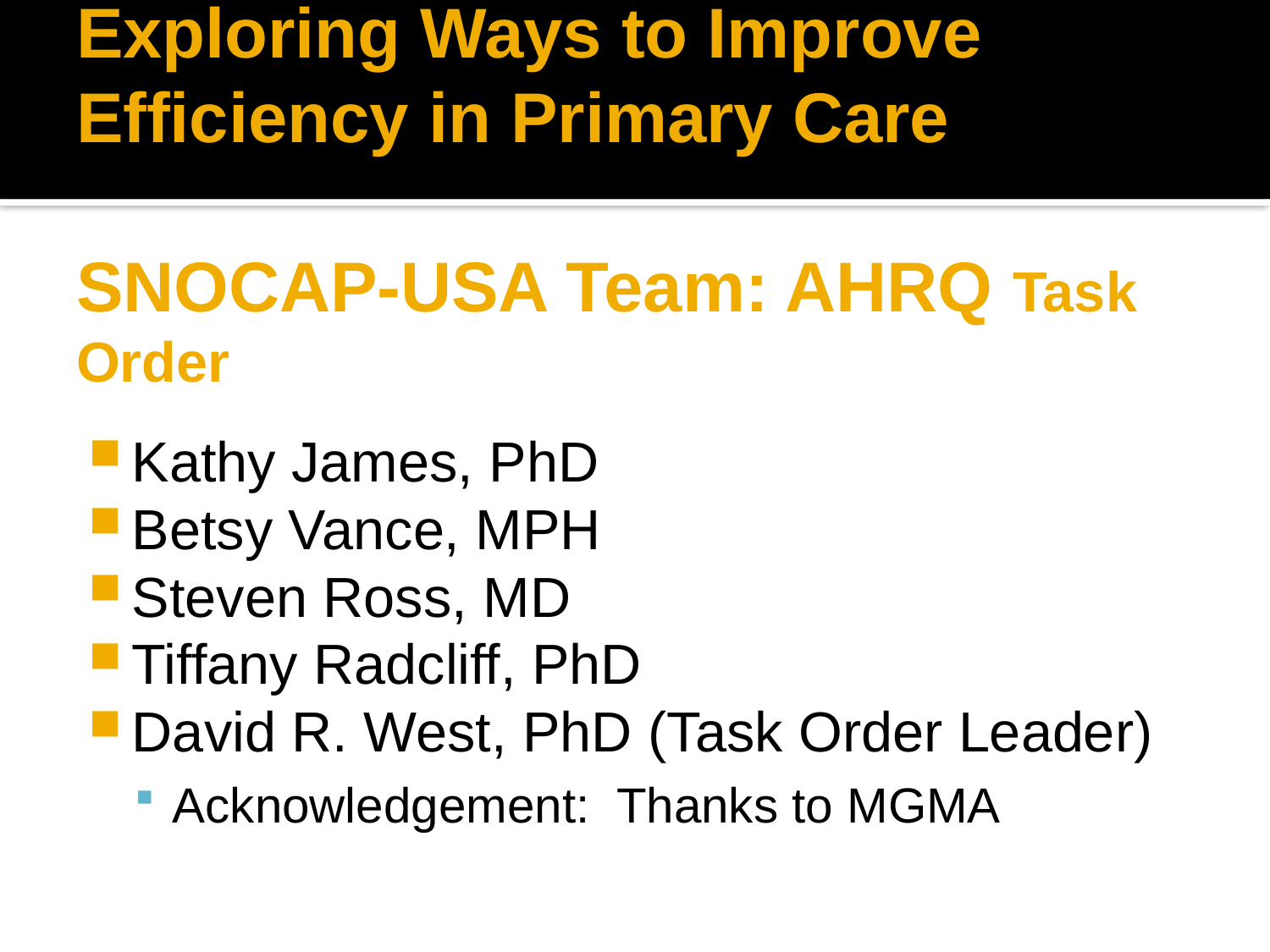

# Exploring Ways to Improve Efficiency in Primary Care SNOCAP-USA Team: AHRQ Task Order
Kathy James, PhD
Betsy Vance, MPH
Steven Ross, MD
Tiffany Radcliff, PhD
David R. West, PhD (Task Order Leader)
Acknowledgement:  Thanks to MGMA